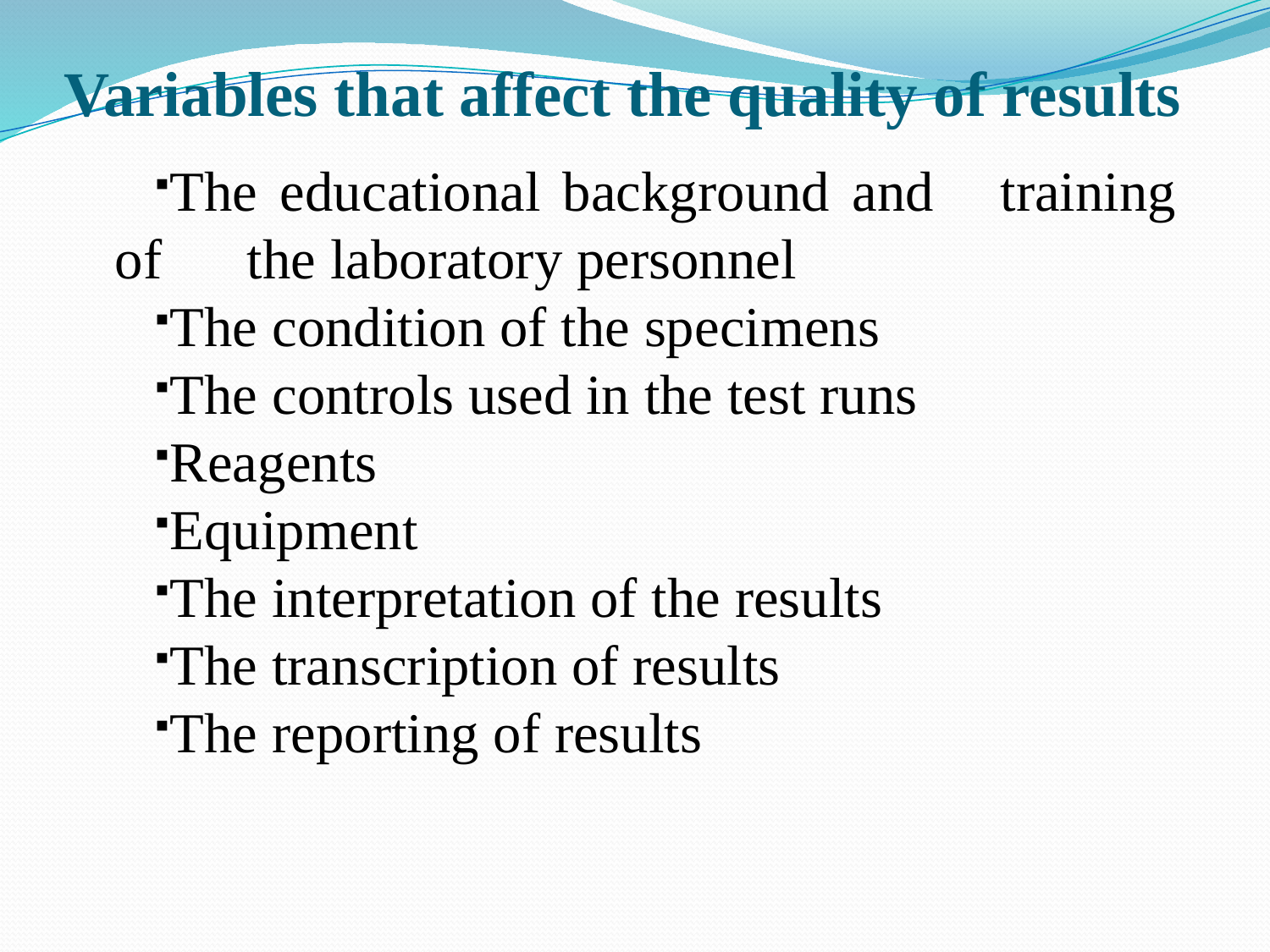

# Variables that affect the quality of results
The educational background and   training of      the laboratory personnel
The condition of the specimens
The controls used in the test runs
Reagents
Equipment
The interpretation of the results
The transcription of results
The reporting of results